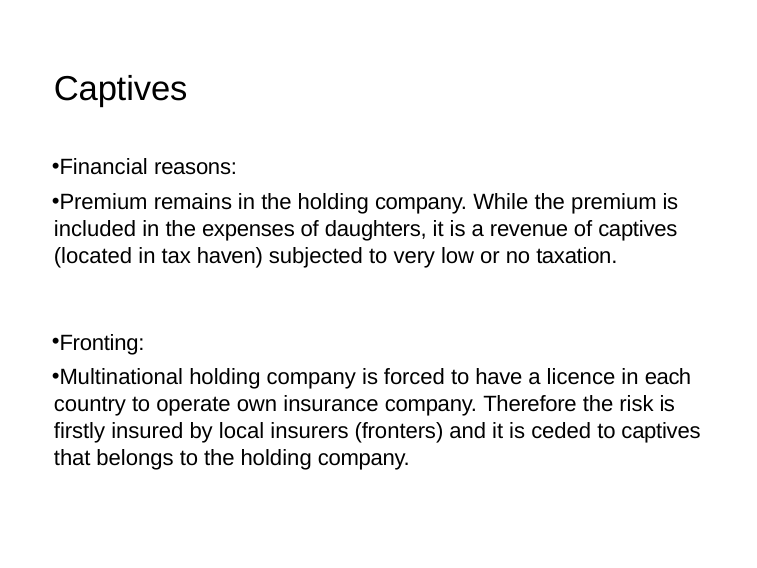

# Captives
Financial reasons:
Premium remains in the holding company. While the premium is included in the expenses of daughters, it is a revenue of captives (located in tax haven) subjected to very low or no taxation.

Fronting:
Multinational holding company is forced to have a licence in each country to operate own insurance company. Therefore the risk is firstly insured by local insurers (fronters) and it is ceded to captives that belongs to the holding company.